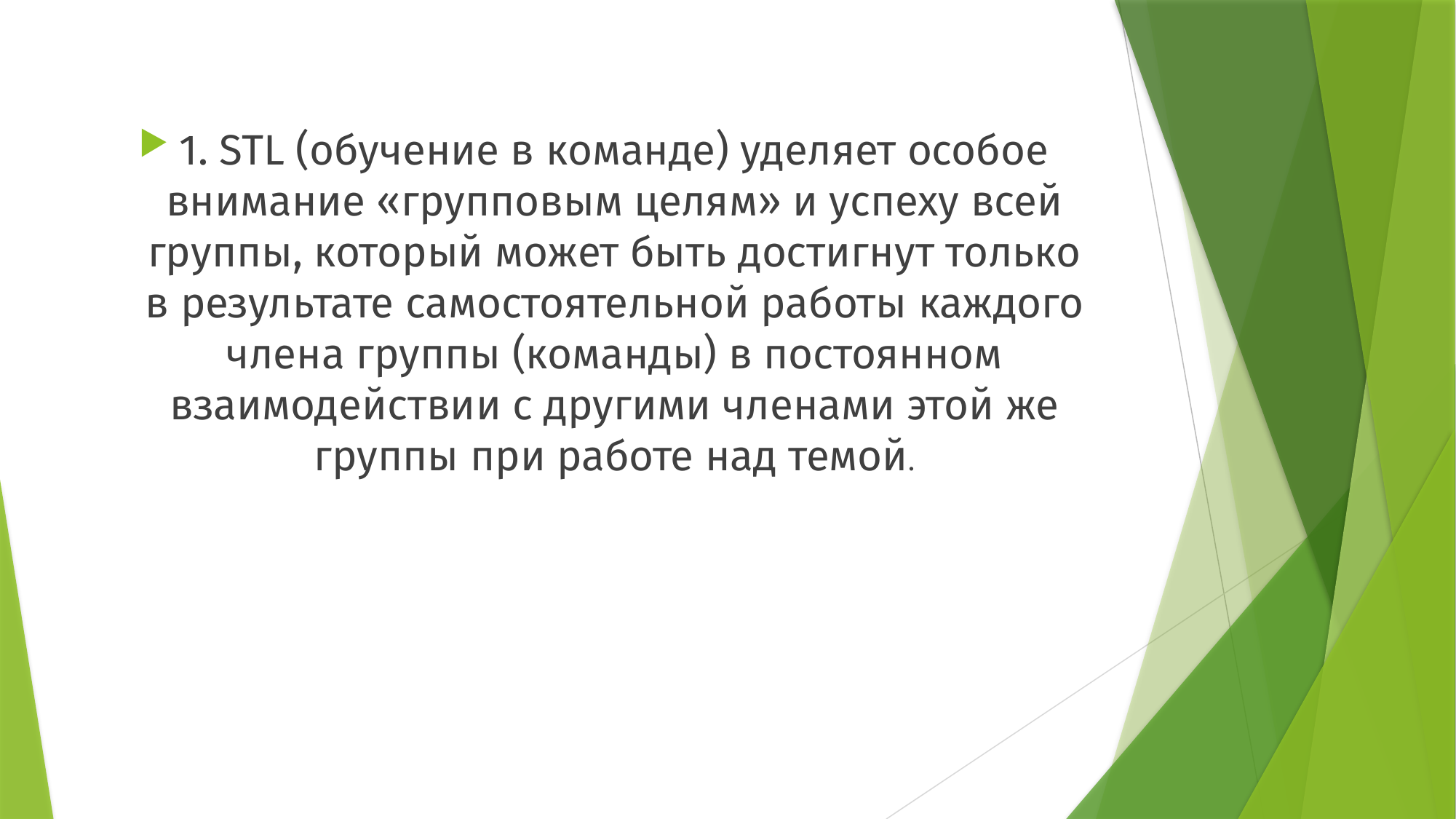

1. STL (обучение в команде) уделяет особое внимание «групповым целям» и успеху всей группы, который может быть достигнут только в результате самостоятельной работы каждого члена группы (команды) в постоянном взаимодействии с другими членами этой же группы при работе над темой.